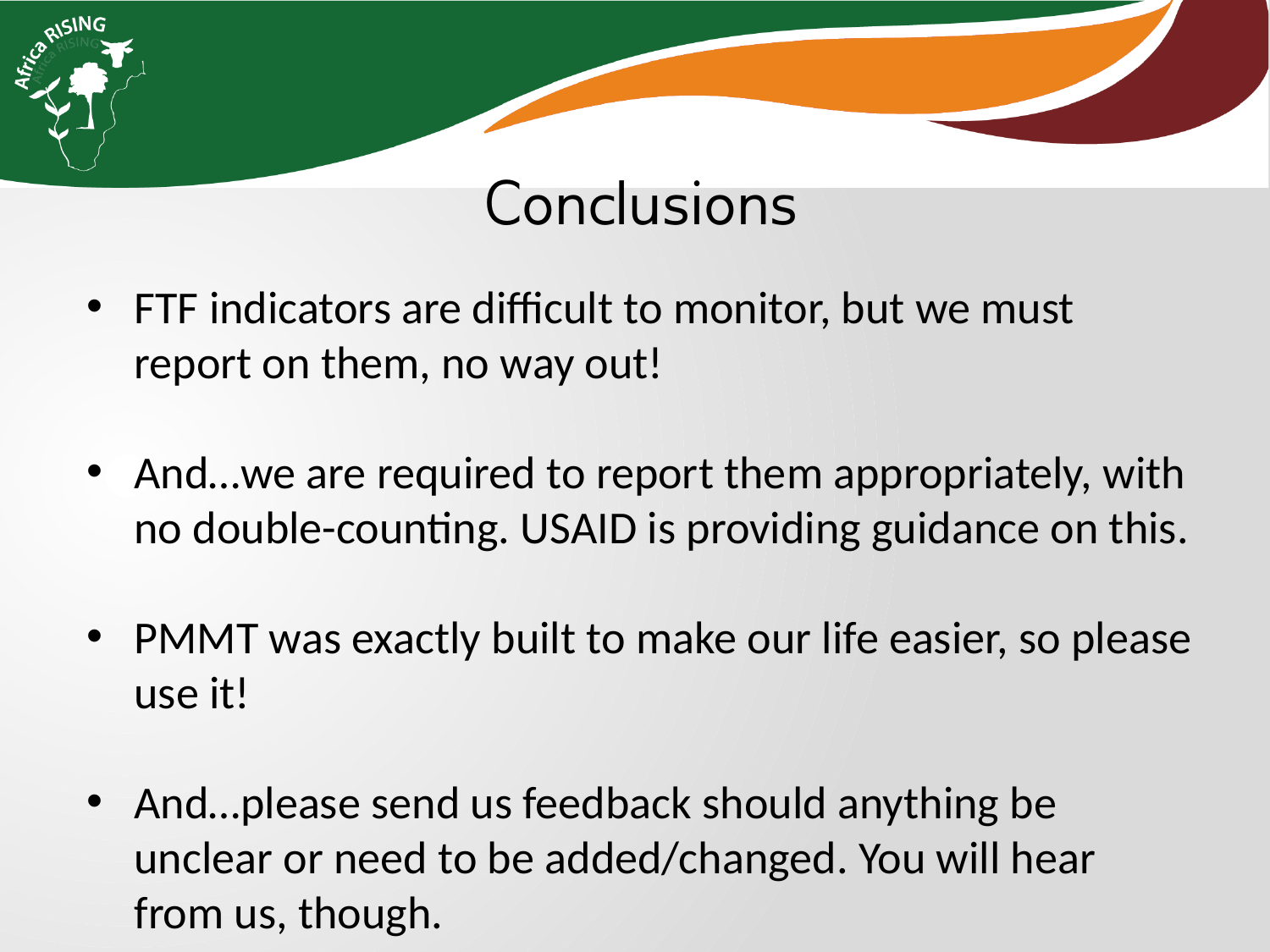

Conclusions
FTF indicators are difficult to monitor, but we must report on them, no way out!

And…we are required to report them appropriately, with no double-counting. USAID is providing guidance on this.

PMMT was exactly built to make our life easier, so please use it!

And…please send us feedback should anything be unclear or need to be added/changed. You will hear from us, though.